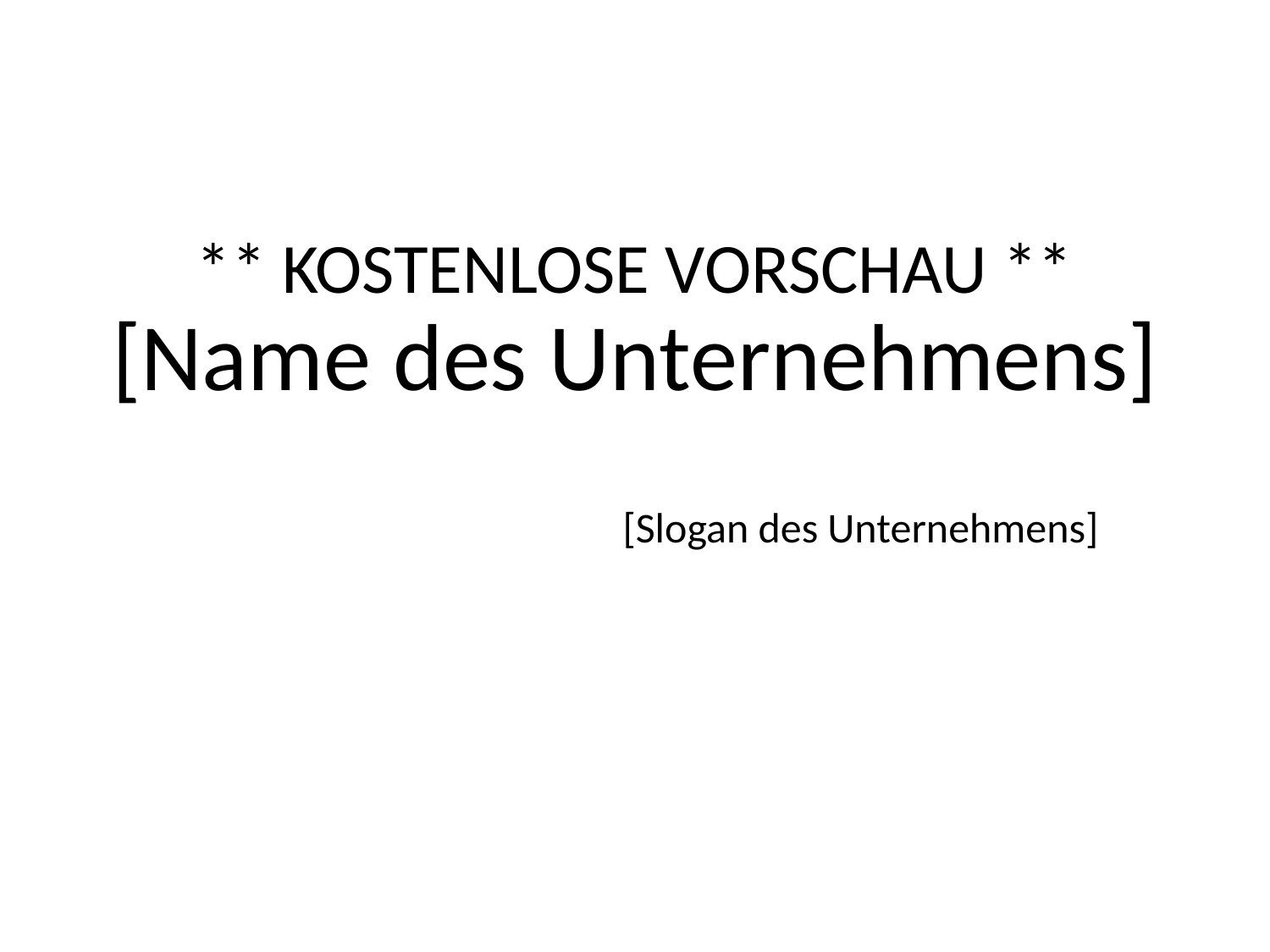

# ** KOSTENLOSE VORSCHAU ** [Name des Unternehmens]
[Slogan des Unternehmens]